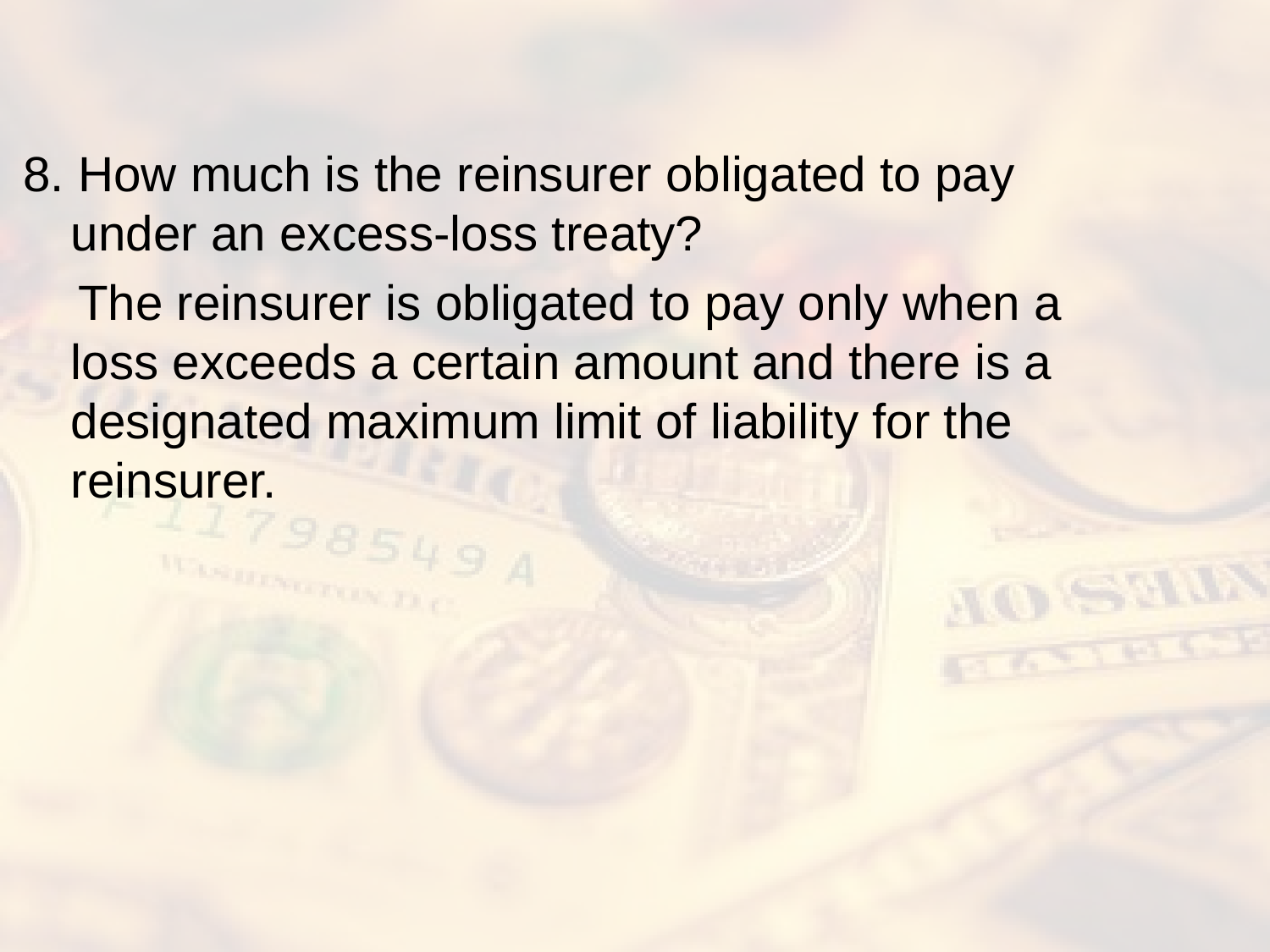

#
8. How much is the reinsurer obligated to pay under an excess-loss treaty?
    The reinsurer is obligated to pay only when a loss exceeds a certain amount and there is a designated maximum limit of liability for the reinsurer.